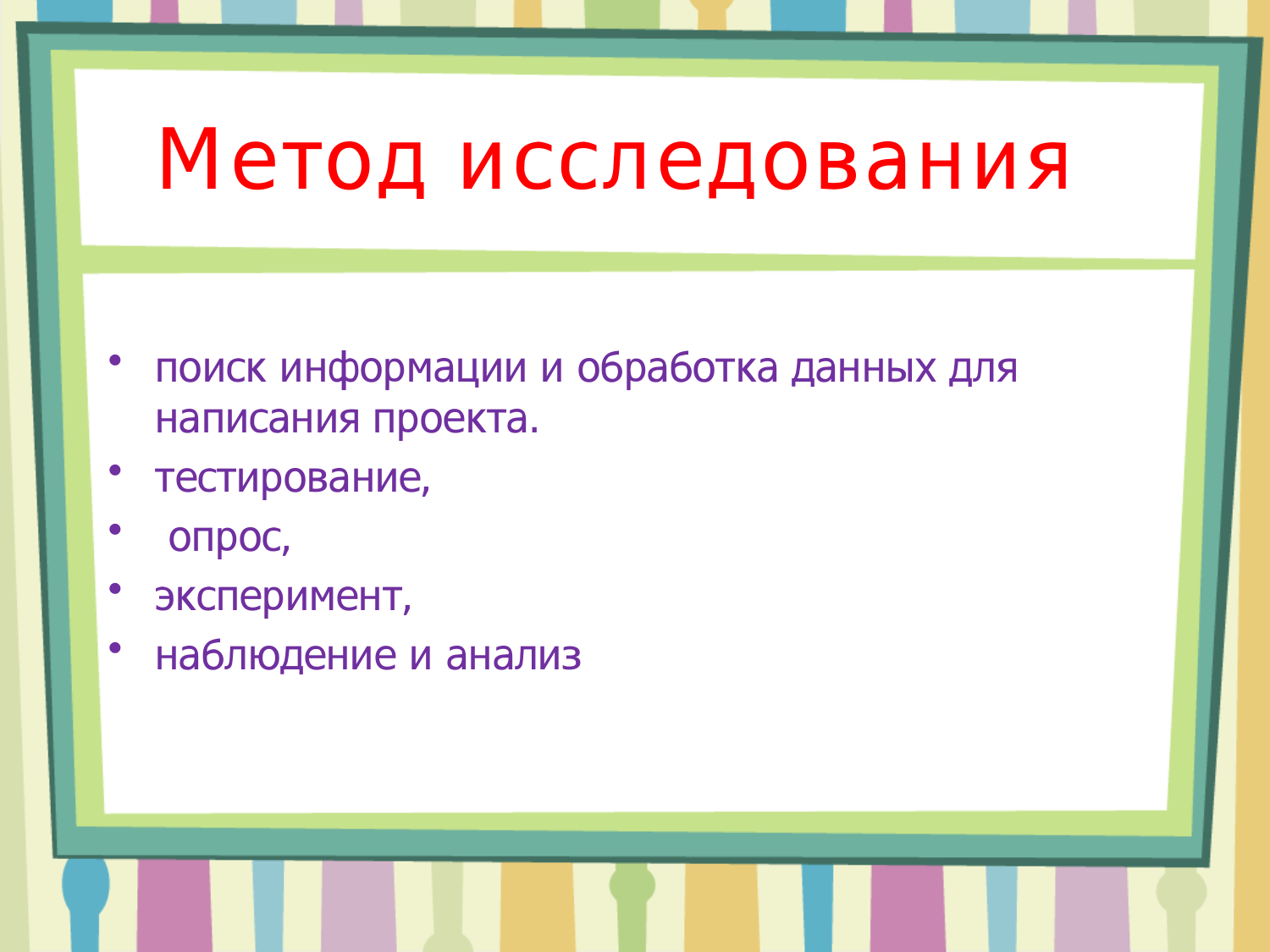

# Метод исследования

поиск информации и обработка данных для написания проекта.
тестирование,
 опрос,
эксперимент,
наблюдение и анализ